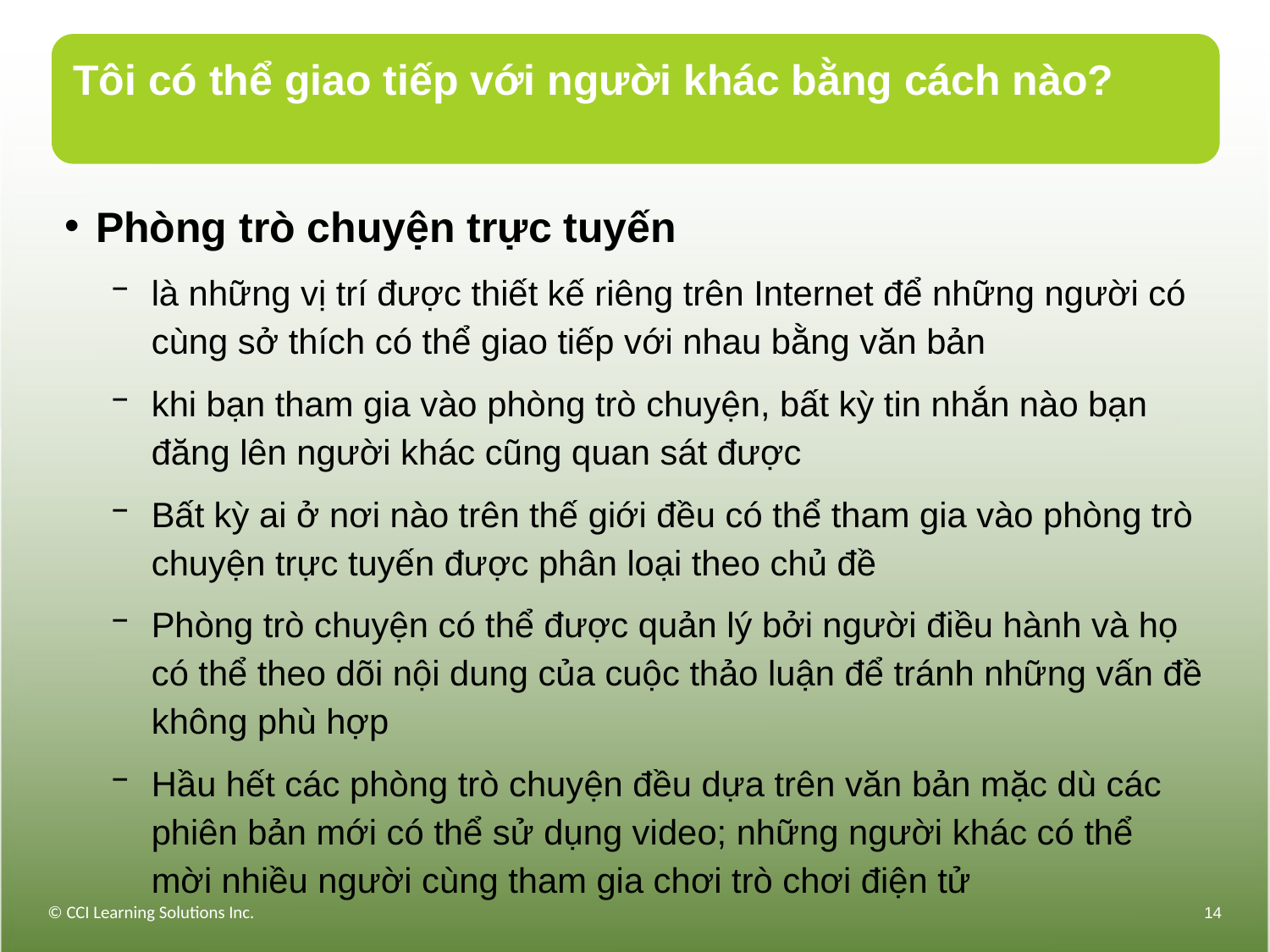

# Tôi có thể giao tiếp với người khác bằng cách nào?
Phòng trò chuyện trực tuyến
là những vị trí được thiết kế riêng trên Internet để những người có cùng sở thích có thể giao tiếp với nhau bằng văn bản
khi bạn tham gia vào phòng trò chuyện, bất kỳ tin nhắn nào bạn đăng lên người khác cũng quan sát được
Bất kỳ ai ở nơi nào trên thế giới đều có thể tham gia vào phòng trò chuyện trực tuyến được phân loại theo chủ đề
Phòng trò chuyện có thể được quản lý bởi người điều hành và họ có thể theo dõi nội dung của cuộc thảo luận để tránh những vấn đề không phù hợp
Hầu hết các phòng trò chuyện đều dựa trên văn bản mặc dù các phiên bản mới có thể sử dụng video; những người khác có thể mời nhiều người cùng tham gia chơi trò chơi điện tử

© CCI Learning Solutions Inc.
14